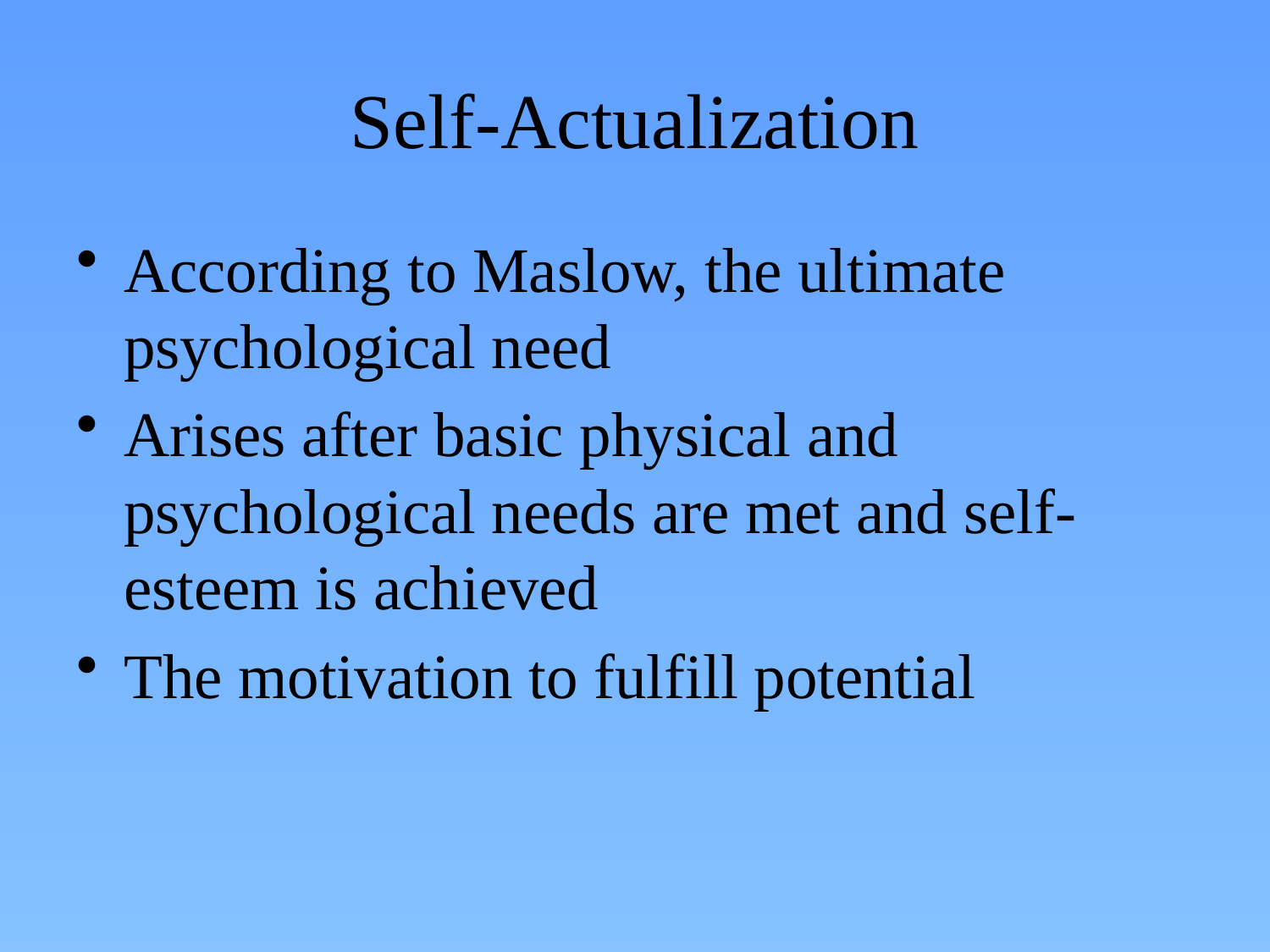

# Self-Actualization
According to Maslow, the ultimate psychological need
Arises after basic physical and psychological needs are met and self-esteem is achieved
The motivation to fulfill potential